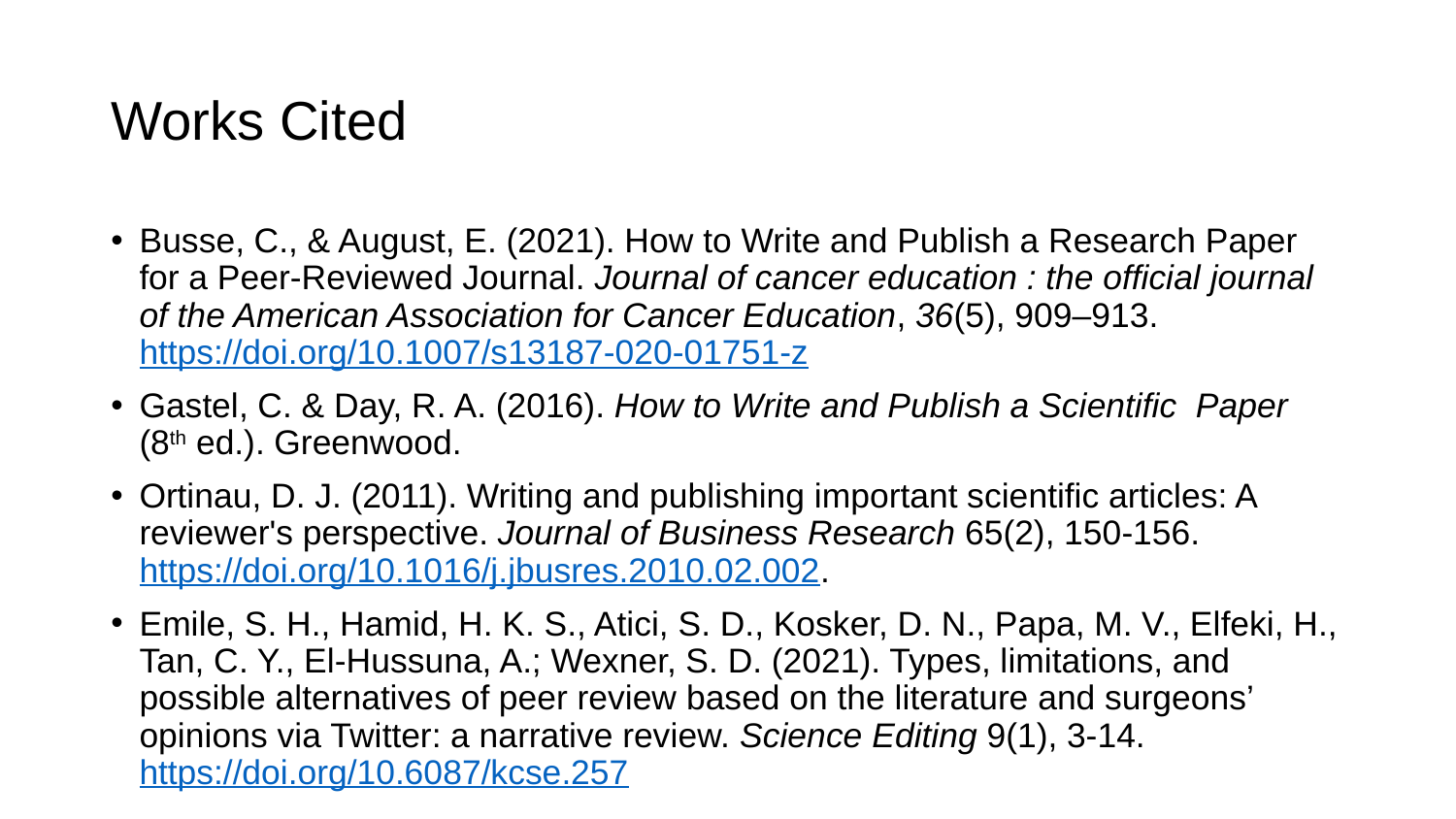

# Works Cited
Busse, C., & August, E. (2021). How to Write and Publish a Research Paper for a Peer-Reviewed Journal. Journal of cancer education : the official journal of the American Association for Cancer Education, 36(5), 909–913. https://doi.org/10.1007/s13187-020-01751-z
Gastel, C. & Day, R. A. (2016). How to Write and Publish a Scientific  Paper (8th ed.). Greenwood.
Ortinau, D. J. (2011). Writing and publishing important scientific articles: A reviewer's perspective. Journal of Business Research 65(2), 150-156. https://doi.org/10.1016/j.jbusres.2010.02.002.
Emile, S. H., Hamid, H. K. S., Atici, S. D., Kosker, D. N., Papa, M. V., Elfeki, H., Tan, C. Y., El-Hussuna, A.; Wexner, S. D. (2021). Types, limitations, and possible alternatives of peer review based on the literature and surgeons’ opinions via Twitter: a narrative review. Science Editing 9(1), 3-14. https://doi.org/10.6087/kcse.257